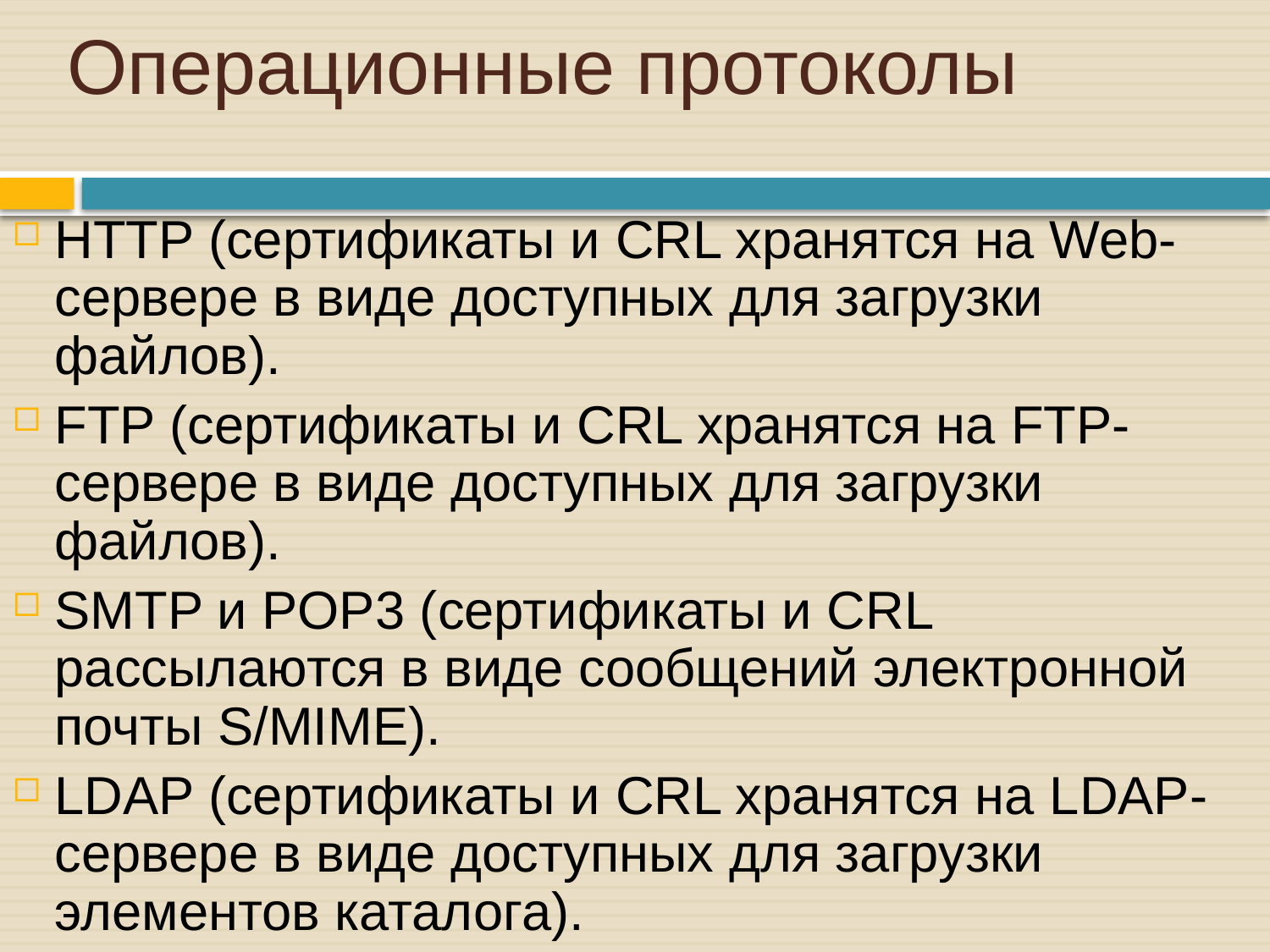

# Операционные протоколы
HTTP (сертификаты и CRL хранятся на Web-сервере в виде доступных для загрузки файлов).
FTP (сертификаты и CRL хранятся на FTP-сервере в виде доступных для загрузки файлов).
SMTP и POP3 (сертификаты и CRL  рассылаются в виде сообщений электронной почты S/MIME).
LDAP (сертификаты и CRL хранятся на LDAP-сервере в виде доступных для загрузки элементов каталога).